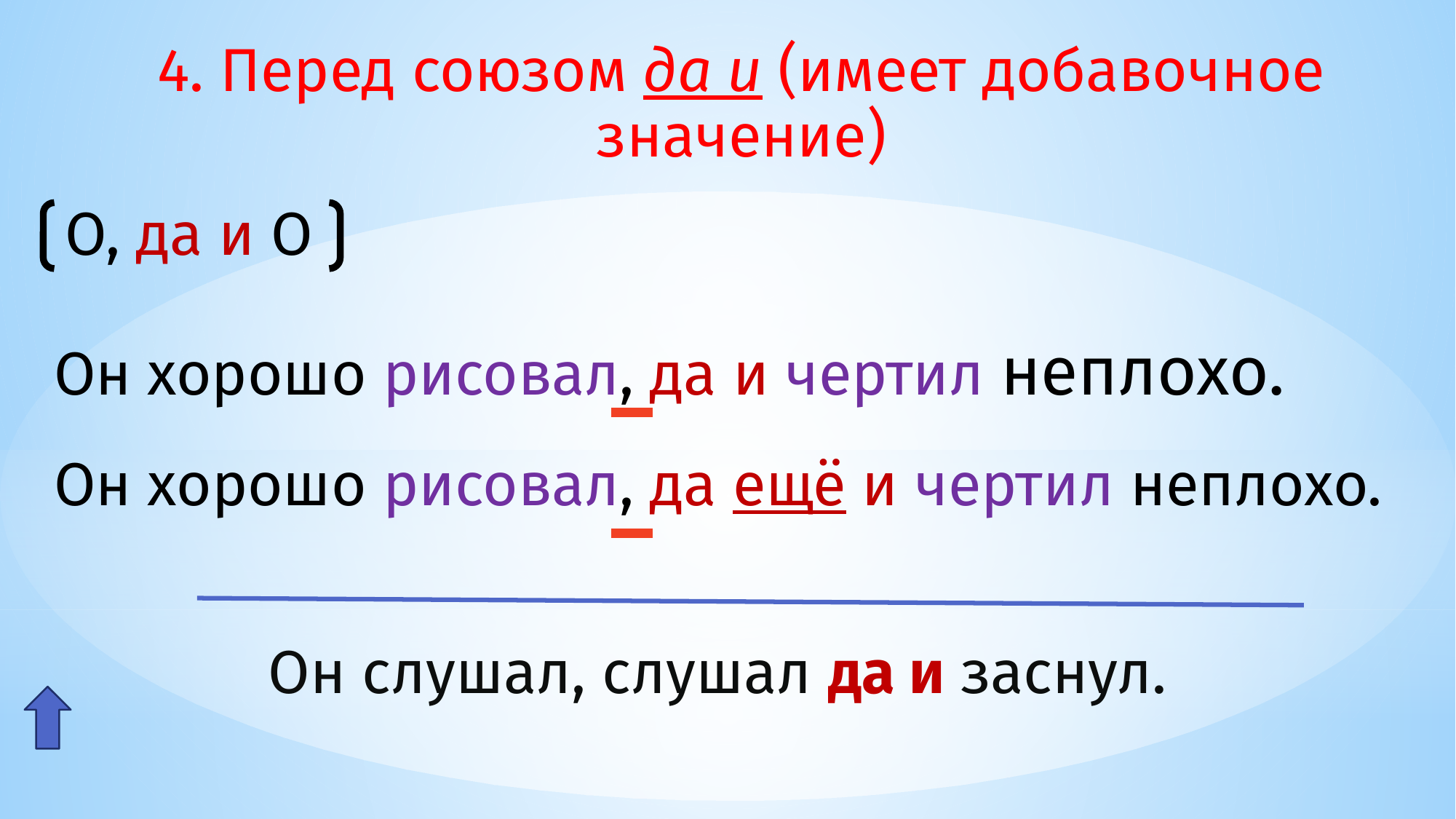

4. Перед союзом да и (имеет добавочное значение)
О, да и О

Он хорошо рисовал, да и чертил неплохо.
Он хорошо рисовал, да ещё и чертил неплохо.
Он слушал, слушал да и заснул.